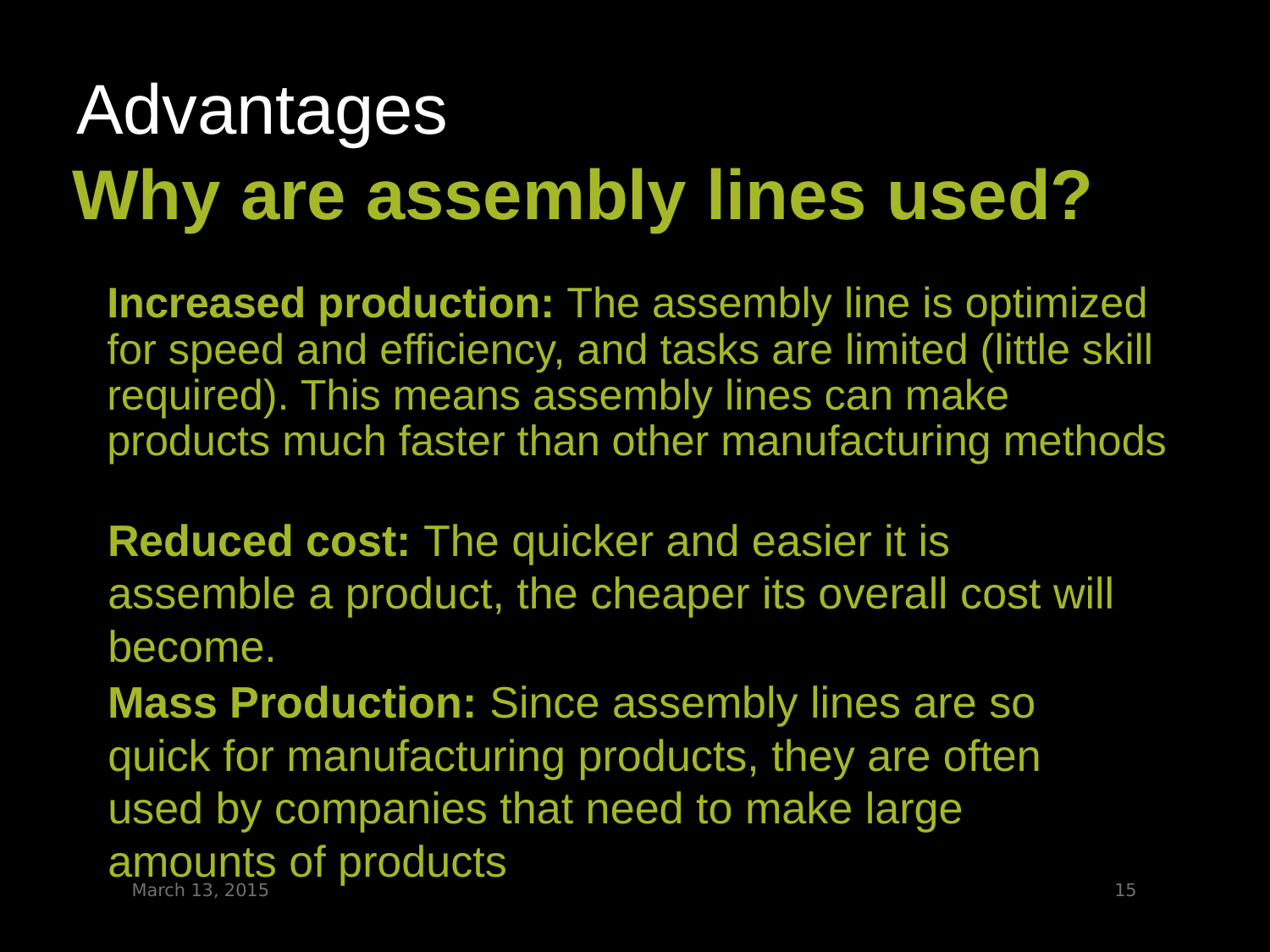

# Advantages
Why are assembly lines used?

Increased production: The assembly line is optimized for speed and efficiency, and tasks are limited (little skill required). This means assembly lines can make products much faster than other manufacturing methods

Reduced cost: The quicker and easier it is assemble a product, the cheaper its overall cost will become.

Mass Production: Since assembly lines are so quick for manufacturing products, they are often used by companies that need to make large amounts of products
March 13, 2015
15